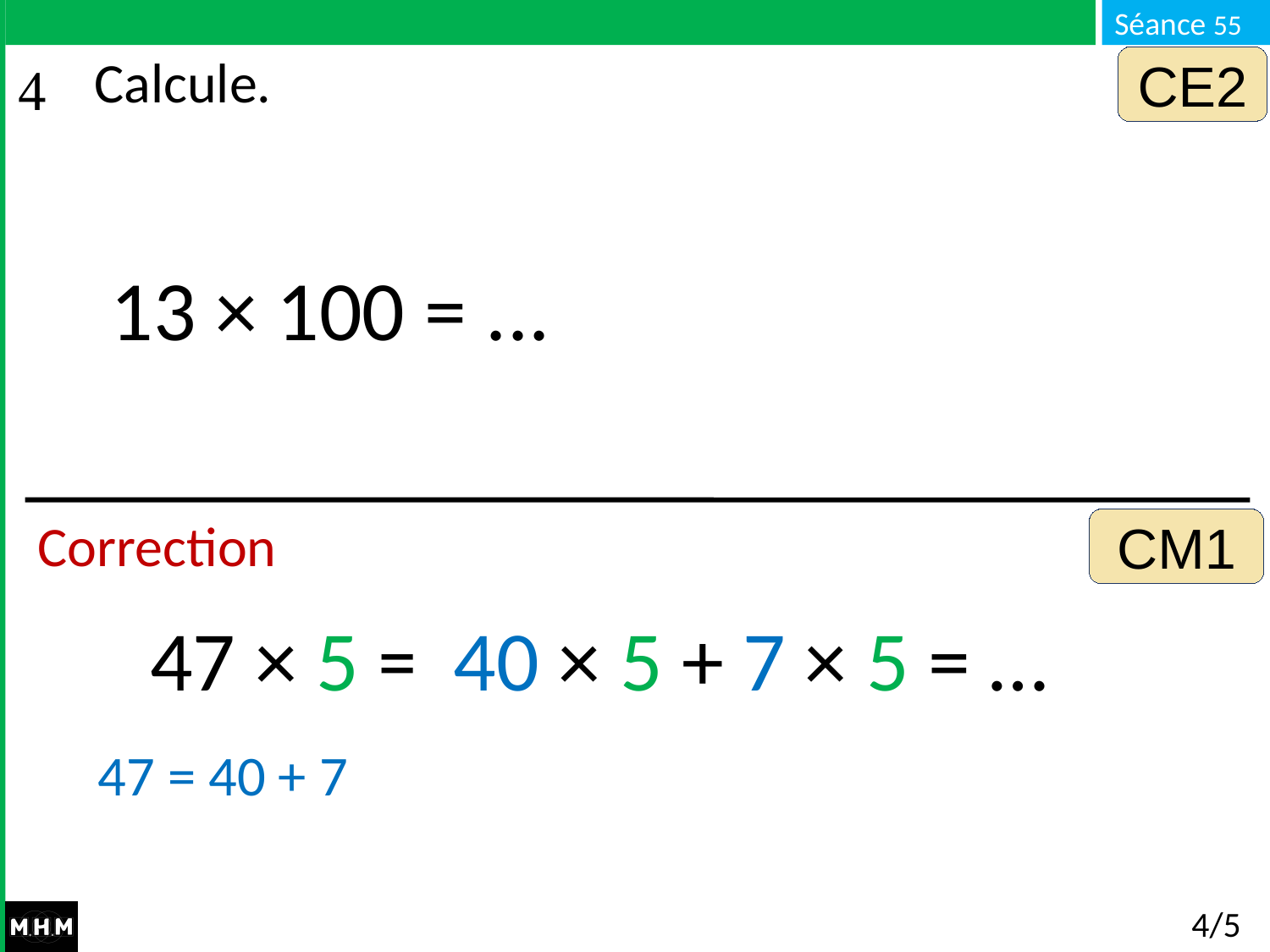

CE2
Calcule.
13 × 100 = ...

CM1
# Correction
47 × 5 = …
40 × 5 + 7 × 5 = …
47 = 40 + 7
4/5